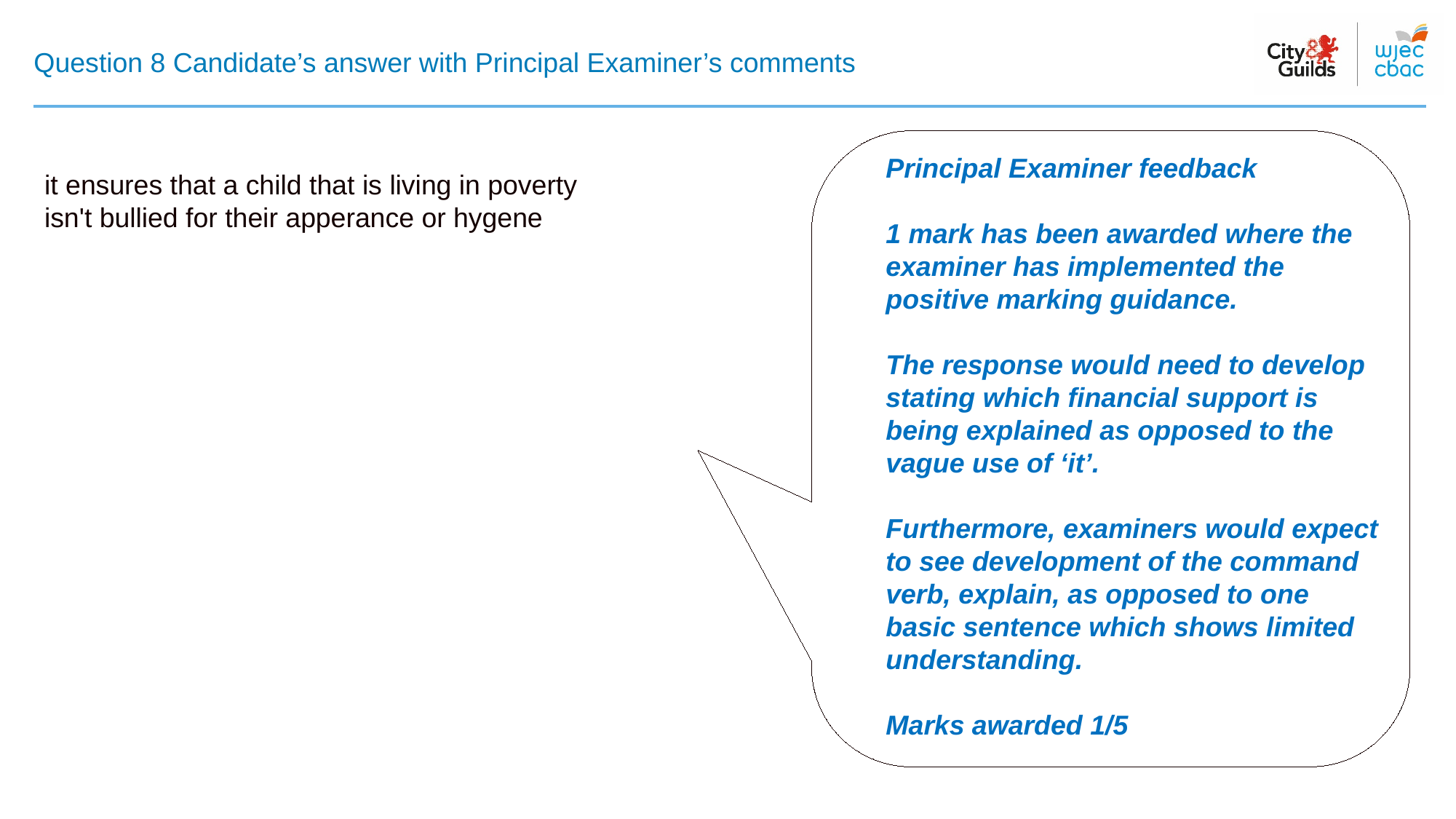

# Question 8 Candidate’s answer with Principal Examiner’s comments

Principal Examiner feedback

1 mark has been awarded where the examiner has implemented the positive marking guidance.

The response would need to develop stating which financial support is being explained as opposed to the vague use of ‘it’.

Furthermore, examiners would expect to see development of the command verb, explain, as opposed to one basic sentence which shows limited understanding.

Marks awarded 1/5

it ensures that a child that is living in poverty isn't bullied for their apperance or hygene